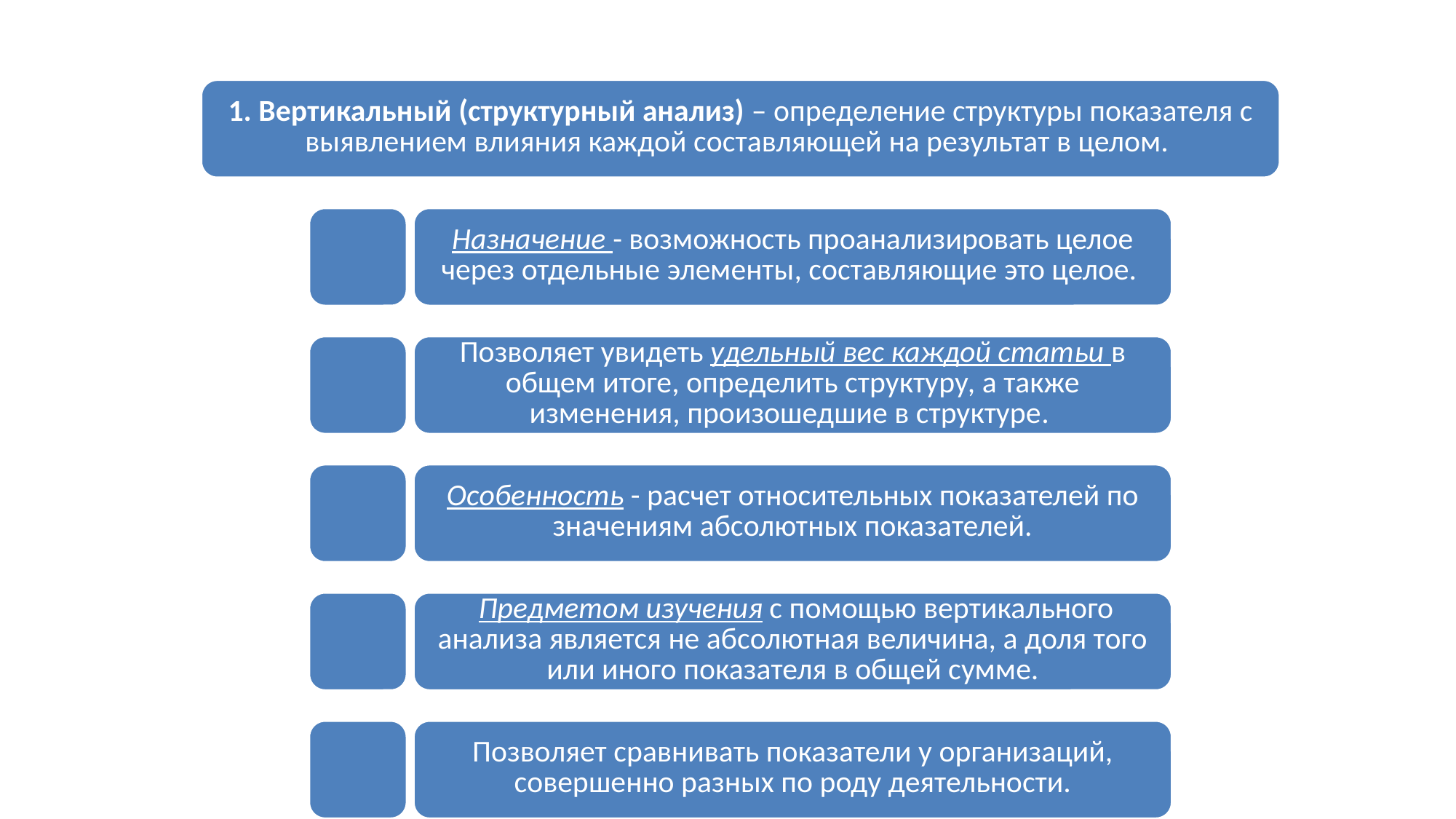

1. Вертикальный (структурный анализ) – определение структуры показателя с выявлением влияния каждой составляющей на результат в целом.
Назначение - возможность проанализировать целое через отдельные элементы, составляющие это целое.
Позволяет увидеть удельный вес каждой статьи в общем итоге, определить структуру, а также изменения, произошедшие в структуре.
Особенность - расчет относительных показателей по значениям абсолютных показателей.
 Предметом изучения с помощью вертикального анализа является не абсолютная величина, а доля того или иного показателя в общей сумме.
Позволяет сравнивать показатели у организаций, совершенно разных по роду деятельности.